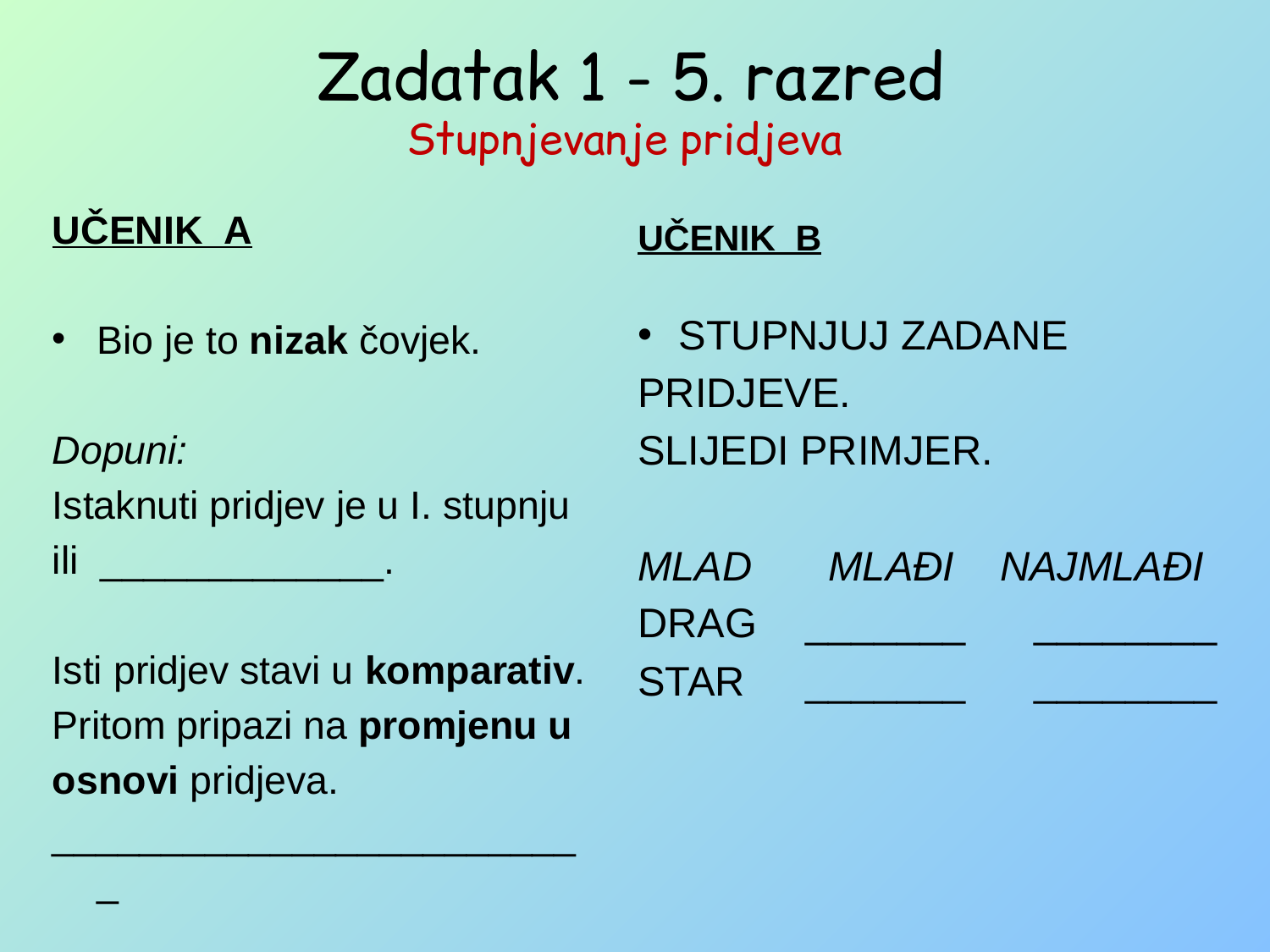

# Zadatak 1 - 5. razred Stupnjevanje pridjeva
UČENIK  A

Bio je to nizak čovjek.

Dopuni:
Istaknuti pridjev je u I. stupnju
ili  _____________.

Isti pridjev stavi u komparativ.
Pritom pripazi na promjenu u
osnovi pridjeva.
_________________________
UČENIK  B

STUPNJUJ ZADANE
PRIDJEVE.
SLIJEDI PRIMJER.

MLAD	     MLAĐI    NAJMLAĐI
DRAG	   _______      ________
STAR	   _______      ________